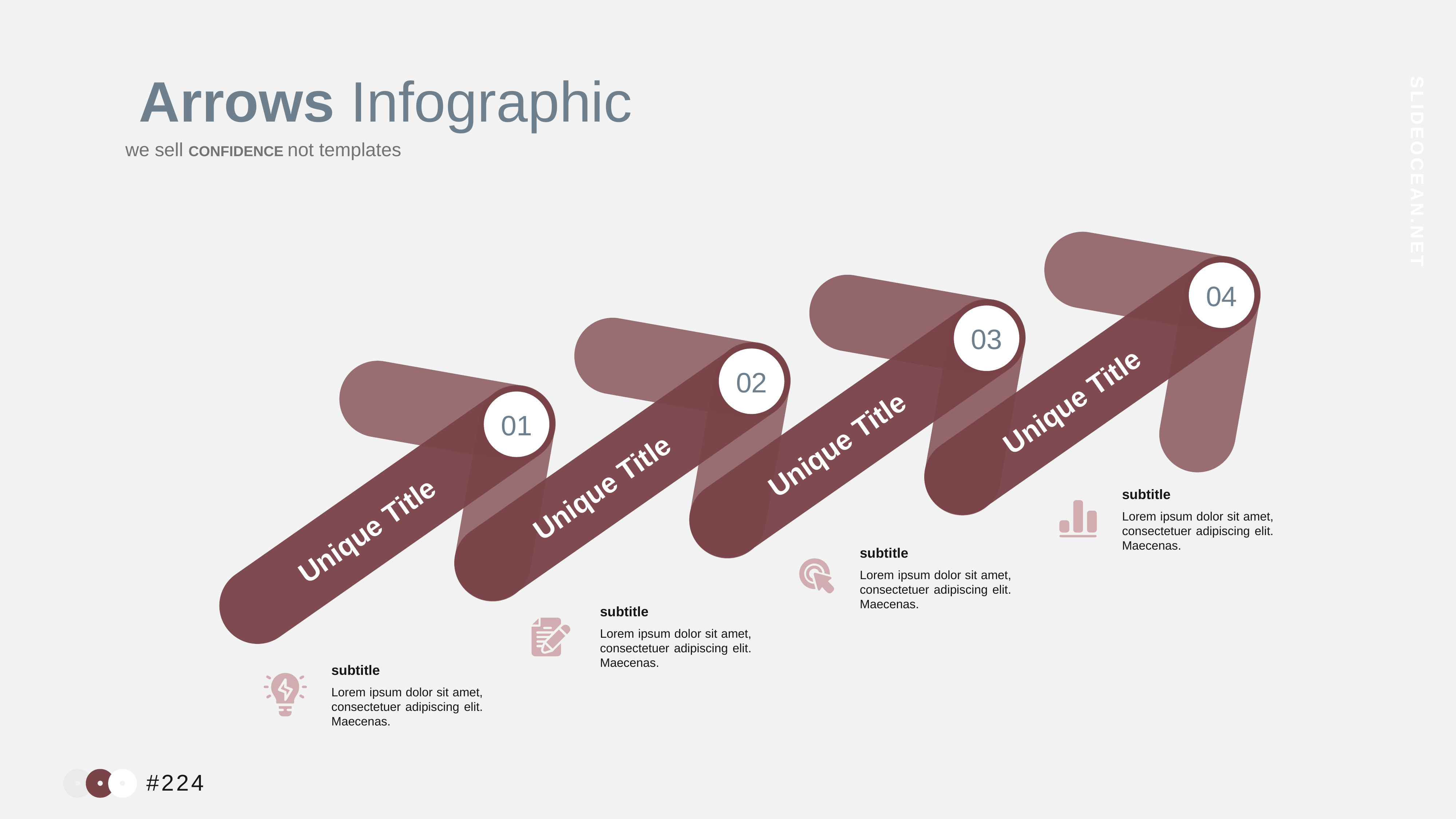

Arrows Infographic
we sell CONFIDENCE not templates

Unique Title
04

Unique Title
03

Unique Title
02

Unique Title
01

subtitle
Lorem ipsum dolor sit amet, consectetuer adipiscing elit. Maecenas.

subtitle
Lorem ipsum dolor sit amet, consectetuer adipiscing elit. Maecenas.

subtitle
Lorem ipsum dolor sit amet, consectetuer adipiscing elit. Maecenas.

subtitle
Lorem ipsum dolor sit amet, consectetuer adipiscing elit. Maecenas.

#224